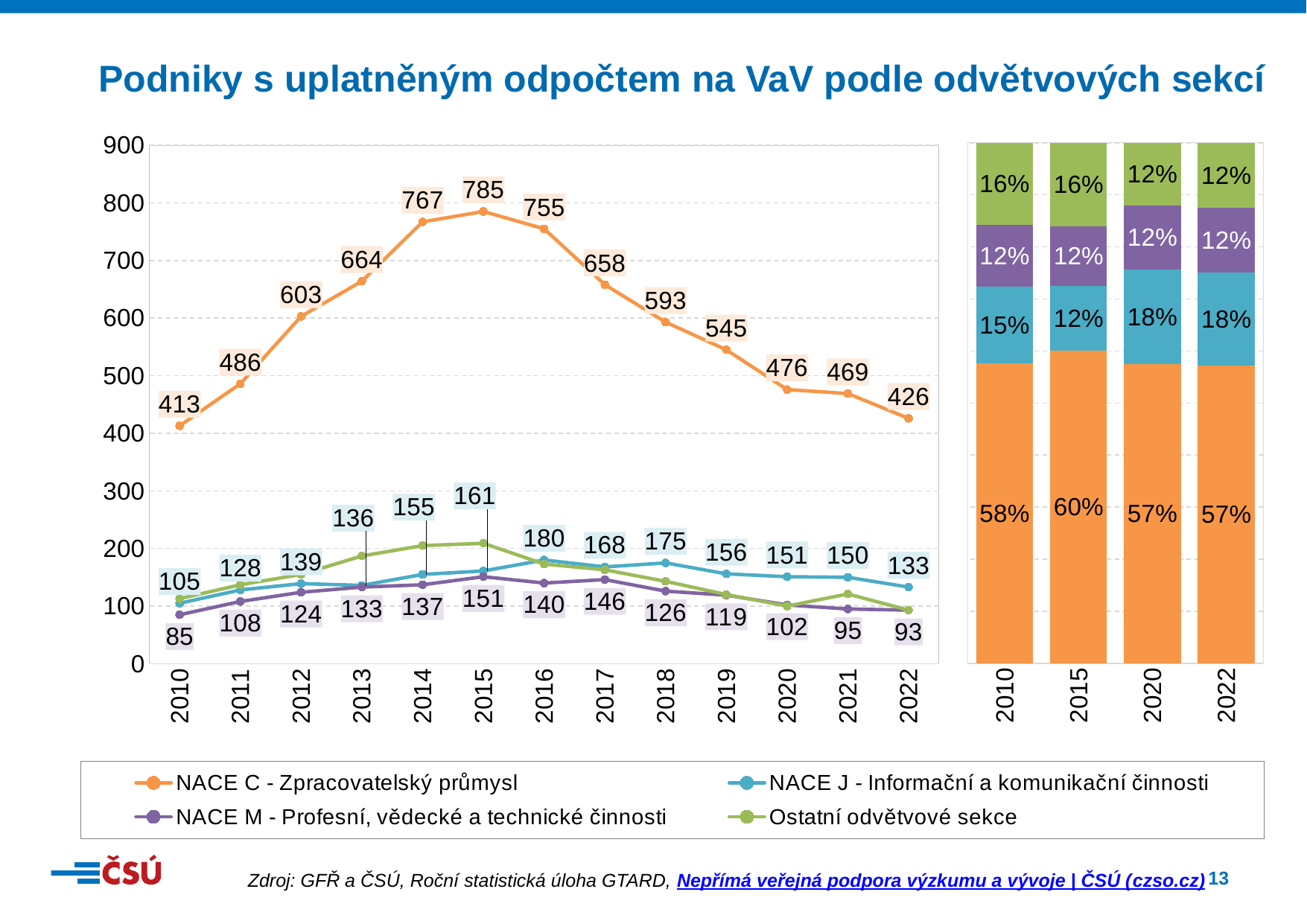

Podniky s uplatněným odpočtem na VaV podle odvětvových sekcí

### Chart

| Category | NACE C - Zpracovatelský průmysl | NACE J - Informační a komunikační činnosti | NACE M - Profesní, vědecké a technické činnosti | Ostatní odvětvové sekce |
|---|---|---|---|---|
| 2010 | 413.0 | 105.0 | 85.0 | 113.0 |
| 2011 | 486.0 | 128.0 | 108.0 | 137.0 |
| 2012 | 603.0 | 139.0 | 124.0 | 155.0 |
| 2013 | 664.0 | 136.0 | 133.0 | 187.0 |
| 2014 | 767.0 | 155.0 | 137.0 | 205.0 |
| 2015 | 785.0 | 161.0 | 151.0 | 209.0 |
| 2016 | 755.0 | 180.0 | 140.0 | 173.0 |
| 2017 | 658.0 | 168.0 | 146.0 | 163.0 |
| 2018 | 593.0 | 175.0 | 126.0 | 143.0 |
| 2019 | 545.0 | 156.0 | 119.0 | 120.0 |
| 2020 | 476.0 | 151.0 | 102.0 | 100.0 |
| 2021 | 469.0 | 150.0 | 95.0 | 121.0 |
| 2022 | 426.0 | 133.0 | 93.0 | 93.0 |

### Chart

| Category | NACE C - Zpracovatelský průmysl | NACE J - Informační a komunikační činnosti | NACE M - Profesní, vědecké a technické činnosti | Ostatní |
|---|---|---|---|---|
| 2010 | 0.5768156424581006 | 0.14664804469273743 | 0.11871508379888268 | 0.15782122905027932 |
| 2015 | 0.6010719754977029 | 0.12327718223583461 | 0.11562021439509954 | 0.16003062787136293 |
| 2020 | 0.5741857659831122 | 0.18214716525934863 | 0.12303980699638119 | 0.12062726176115803 |
| 2022 | 0.5718120805369128 | 0.17852348993288591 | 0.12483221476510067 | 0.12483221476510067 |
Zdroj: GFŘ a ČSÚ, Roční statistická úloha GTARD, Nepřímá veřejná podpora výzkumu a vývoje | ČSÚ (czso.cz)